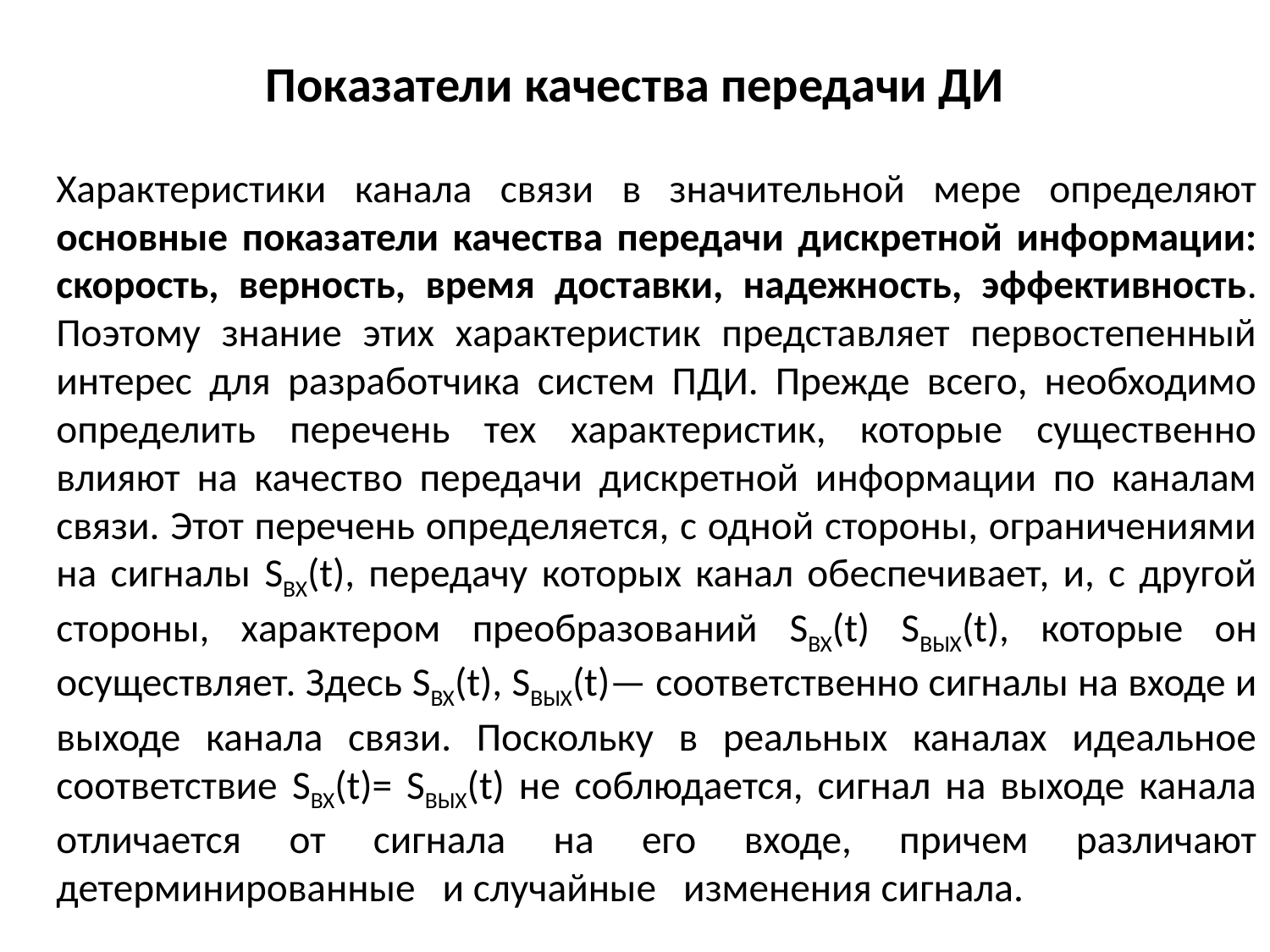

# Показатели качества передачи ДИ
	Характеристики канала связи в значительной мере определяют основные показатели качества передачи дискретной информации: скорость, верность, время доставки, надежность, эффективность. Поэтому знание этих характеристик представляет первостепенный интерес для разработчика систем ПДИ. Прежде всего, необходимо определить перечень тех характеристик, которые существенно влияют на качество передачи дискретной информации по каналам связи. Этот перечень определяется, с одной стороны, ограничениями на сигналы SBХ(t), передачу которых канал обеспечивает, и, с другой стороны, характером преобразований SBX(t) SBЫХ(t), которые он осуществляет. Здесь SBX(t), SBЫХ(t)— соответственно сигналы на входе и выходе канала связи. Поскольку в реальных каналах идеальное соответствие SBX(t)= SBЫХ(t) не соблюдается, сигнал на выходе канала отличается от сигнала на его входе, причем различают детерминированные   и случайные   изменения сигнала.